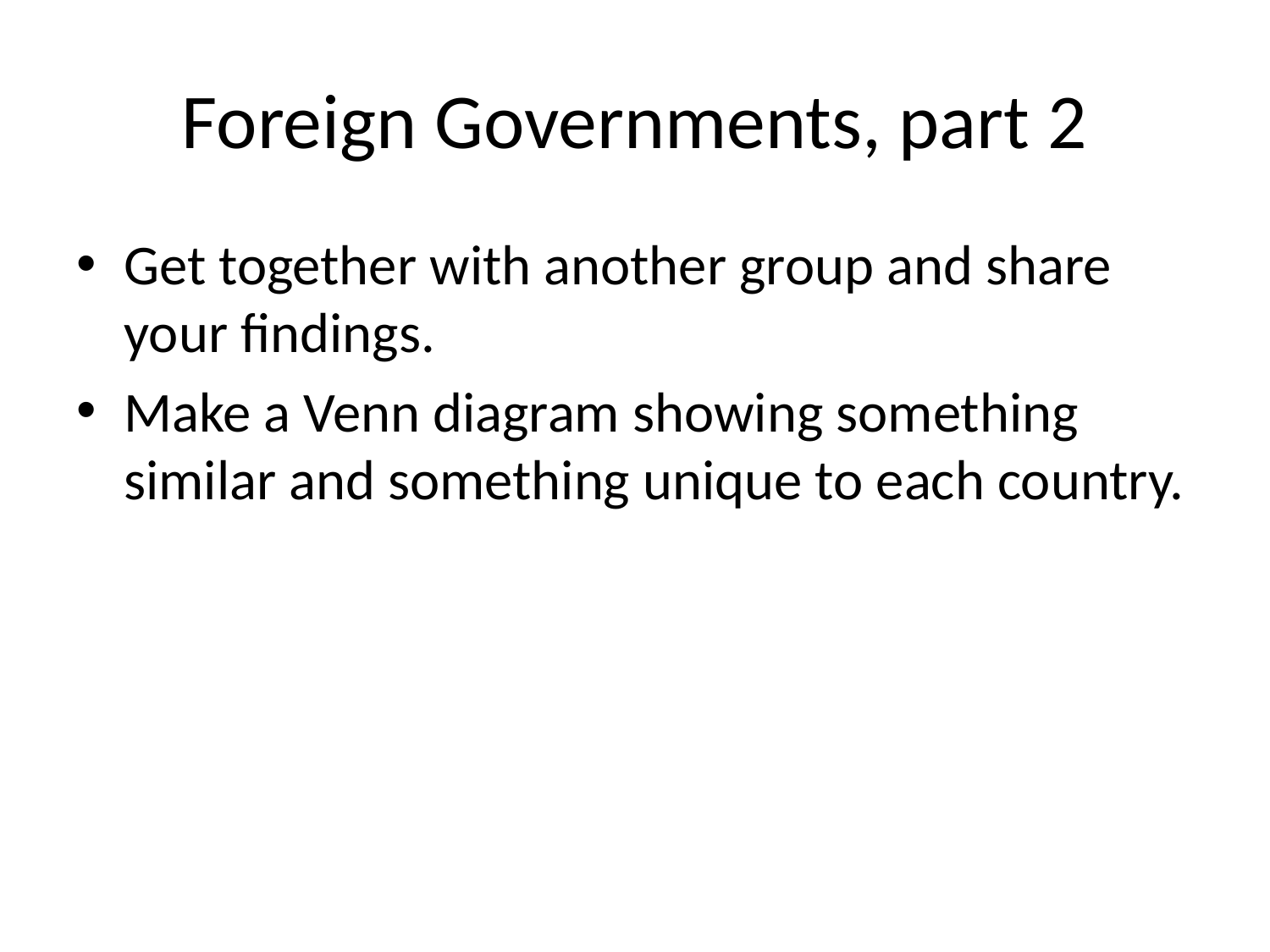

# Foreign Governments, part 2
Get together with another group and share your findings.
Make a Venn diagram showing something similar and something unique to each country.